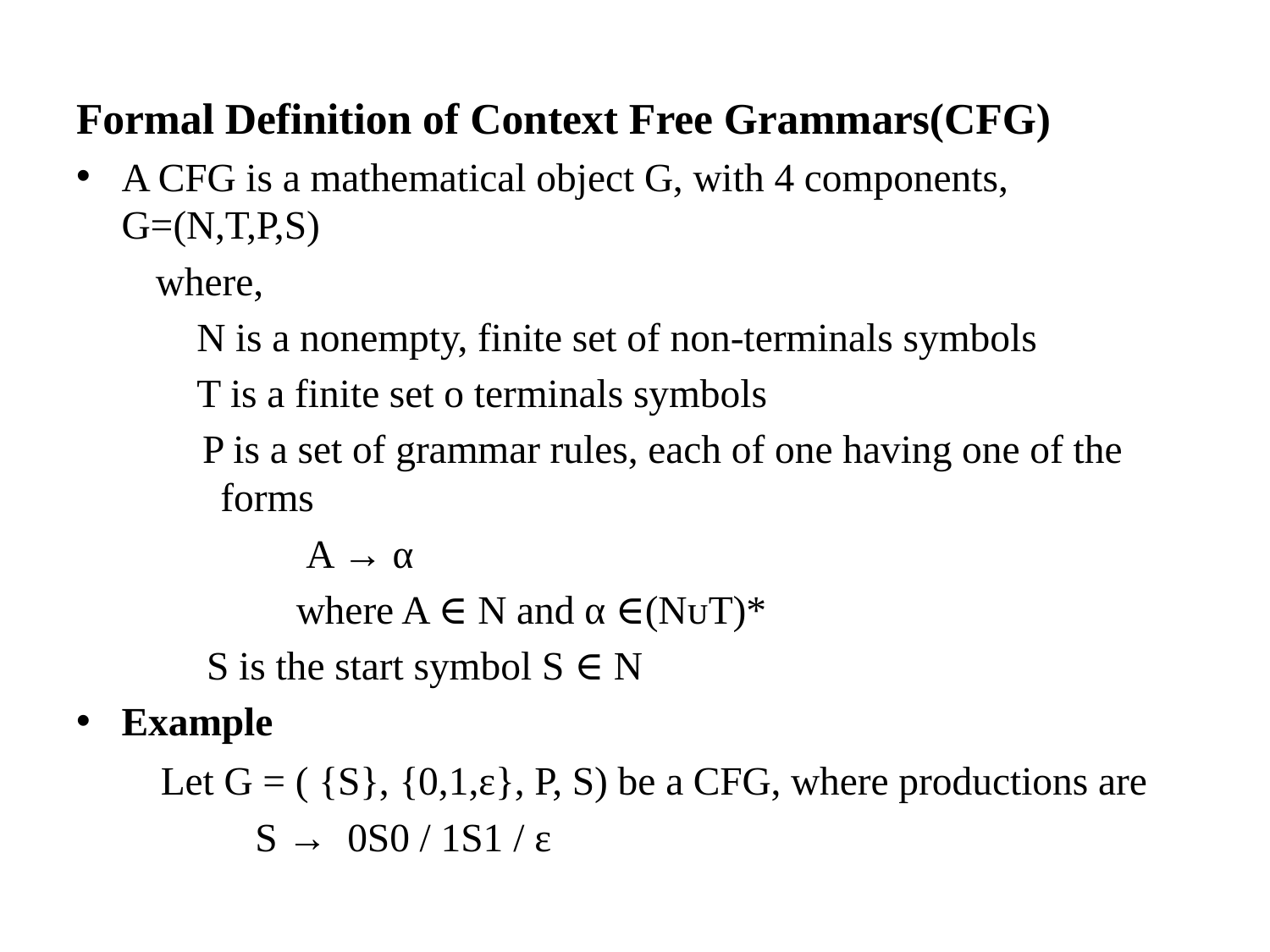

Formal Definition of Context Free Grammars(CFG)
A CFG is a mathematical object G, with 4 components, G=(N,T,P,S)
        where,
      N is a nonempty, finite set of non-terminals symbols
      T is a finite set o terminals symbols
  P is a set of grammar rules, each of one having one of the forms
                 A → α
                where A ∈ N and α ∈(NᴜT)*
       S is the start symbol S ∈ N
Example
        Let G = ( {S}, {0,1,ε}, P, S) be a CFG, where productions are
                  S →  0S0 / 1S1 / ε